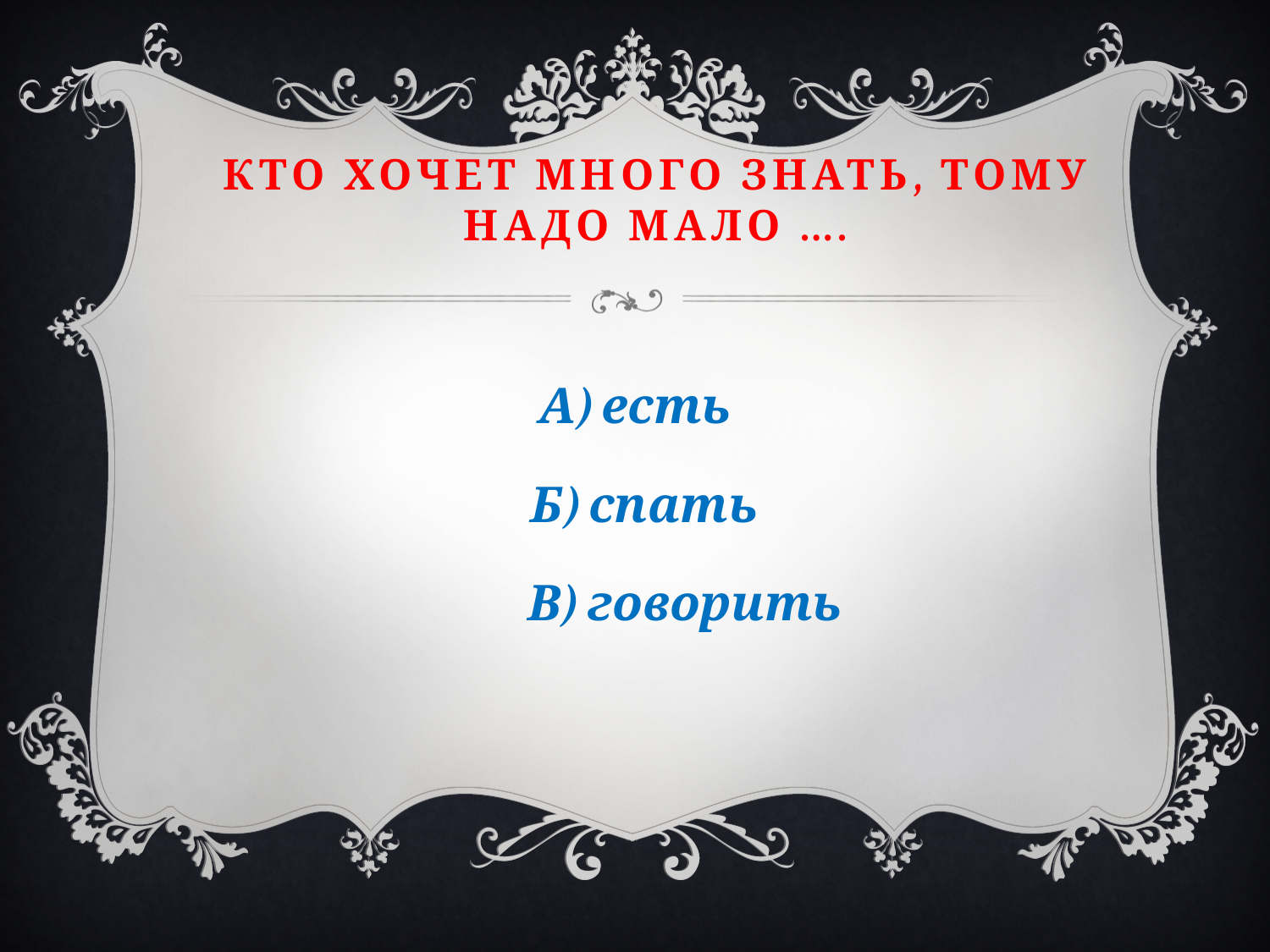

# Кто хочет много знать, тому надо мало ….
А) есть
  Б) спать
           В) говорить